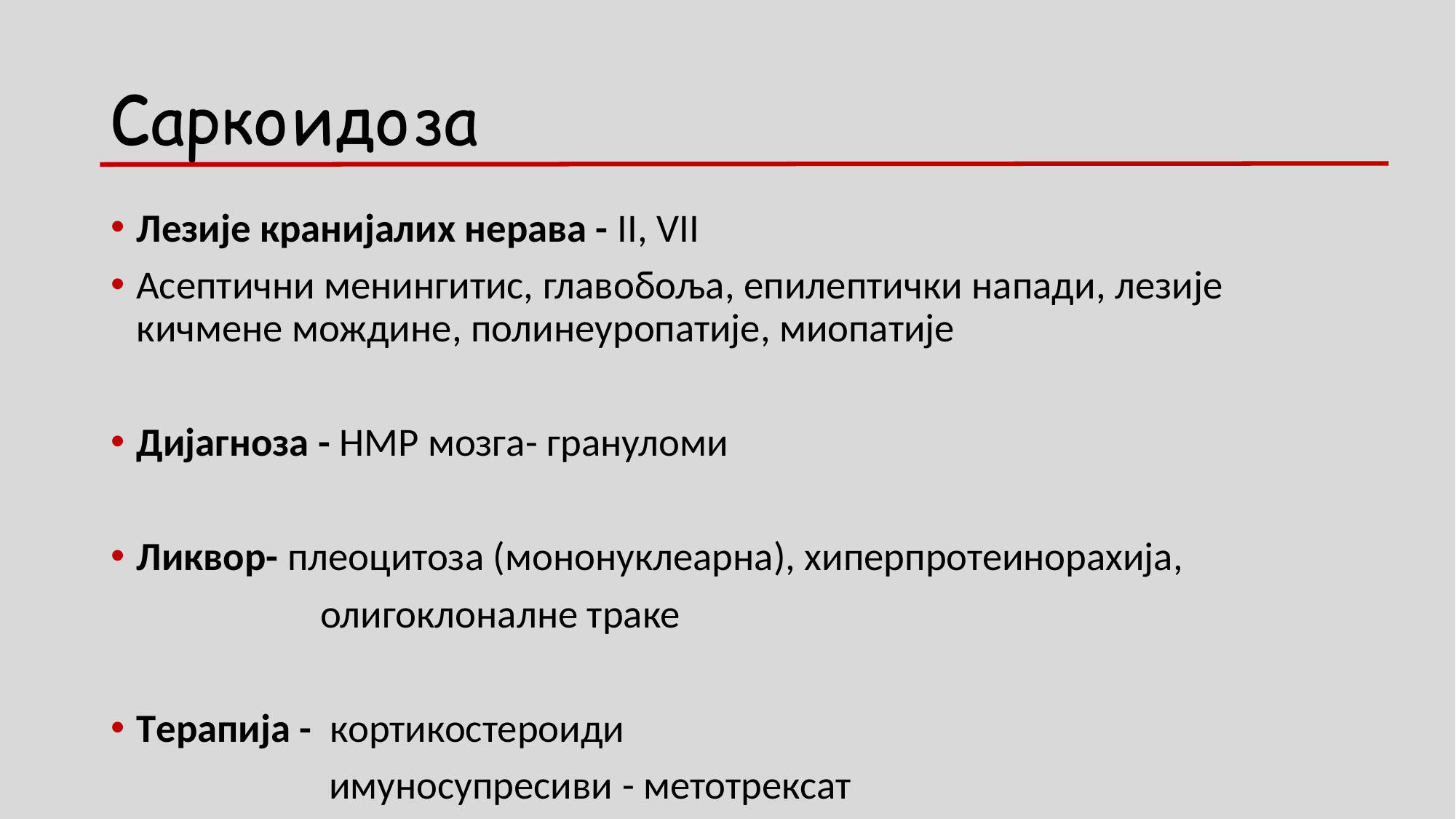

# Саркоидоза
Лезије кранијалих нерава - II, VII
Асептични менингитис, главобоља, епилептички напади, лезије кичмене мождине, полинеуропатије, миопатије

Дијагноза - НМР мозга- грануломи

Ликвор- плеоцитоза (мононуклеарна), хиперпротеинорахија,
                       олигоклоналне траке

Tерапија -  кортикостероиди
                        имуносупресиви - метотрексат